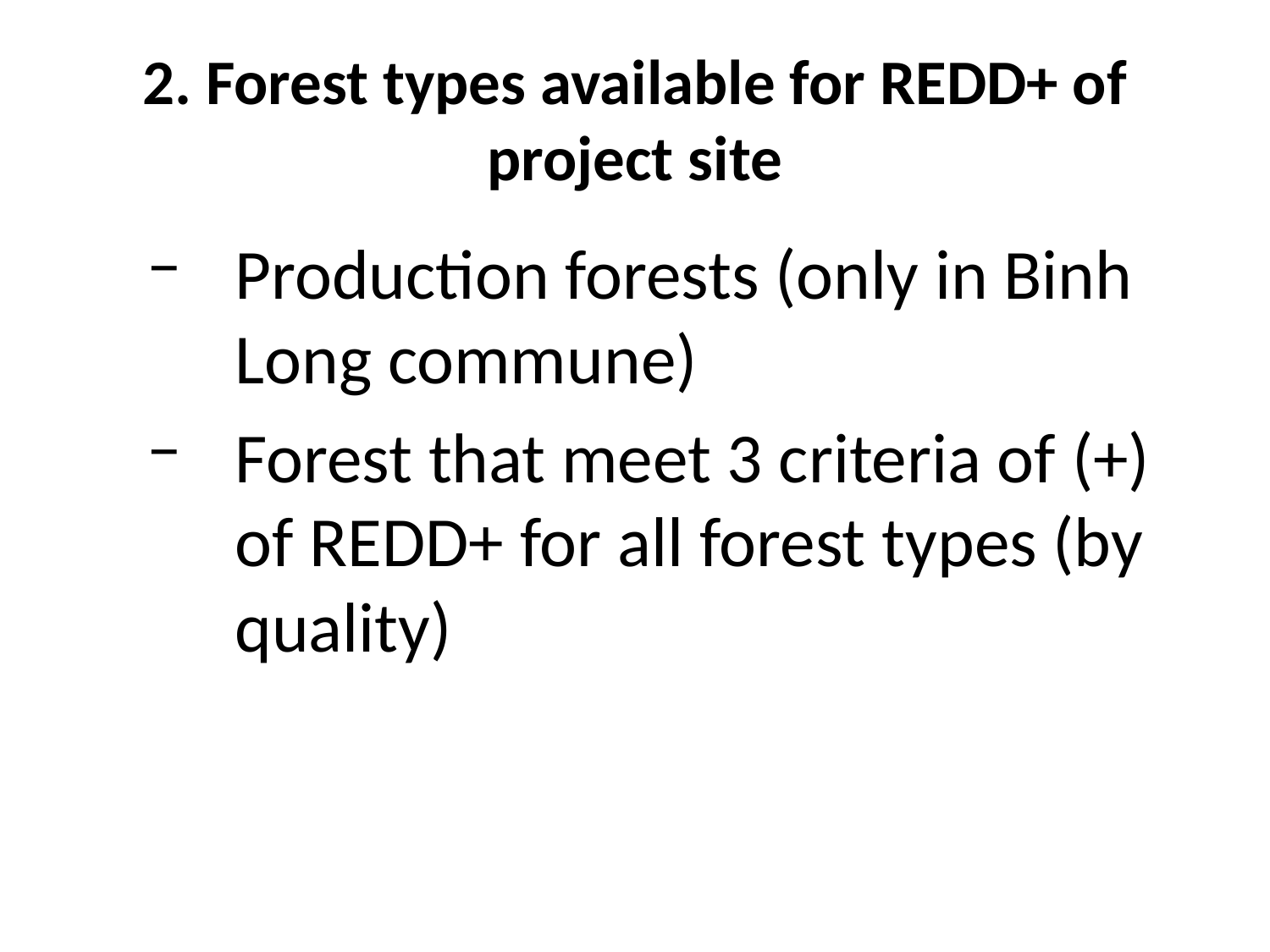

# 2. Forest types available for REDD+ of project site
Production forests (only in Binh Long commune)
Forest that meet 3 criteria of (+) of REDD+ for all forest types (by quality)